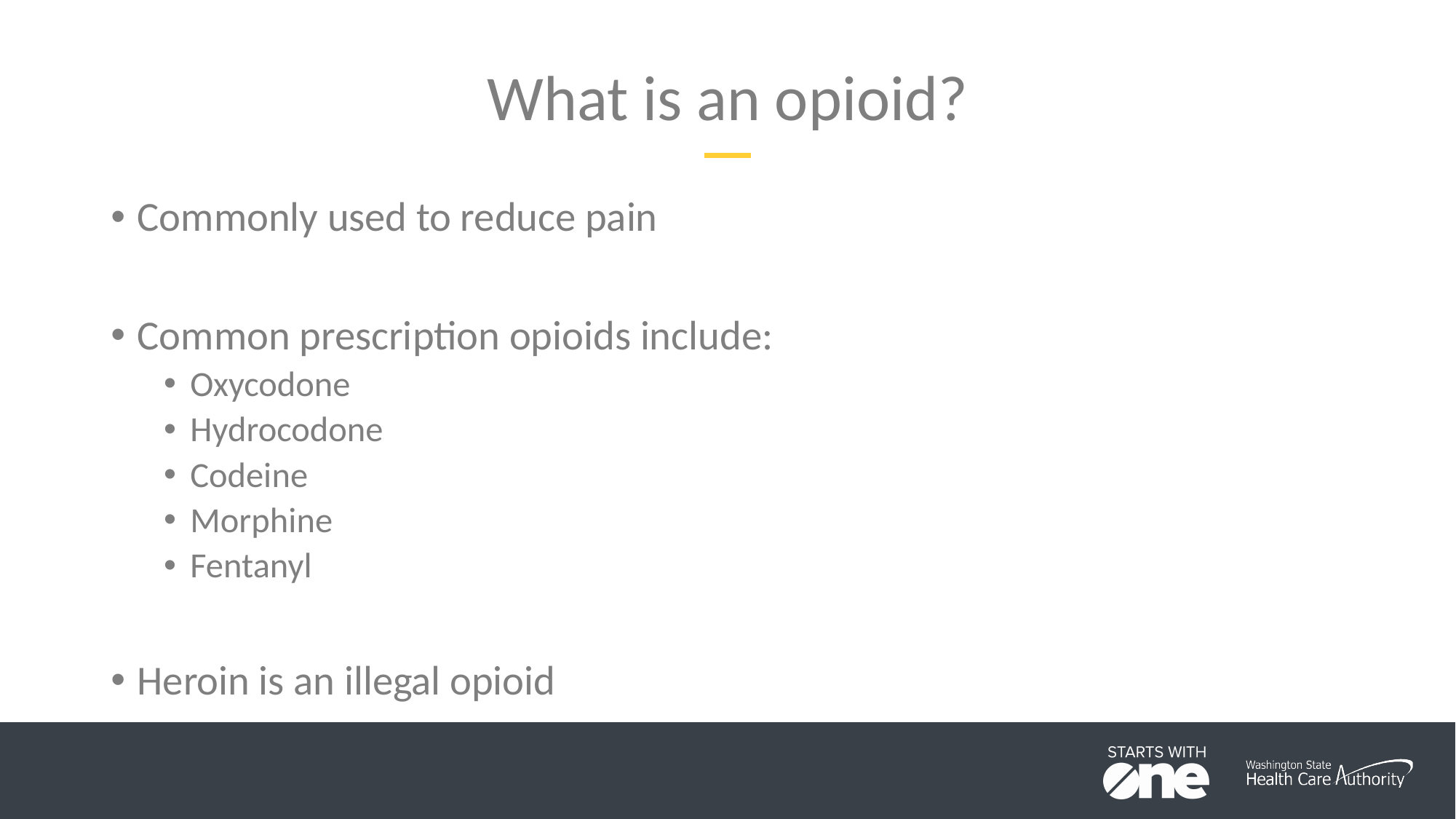

# What is an opioid?
Commonly used to reduce pain

Common prescription opioids include:
Oxycodone
Hydrocodone
Codeine
Morphine
Fentanyl

Heroin is an illegal opioid